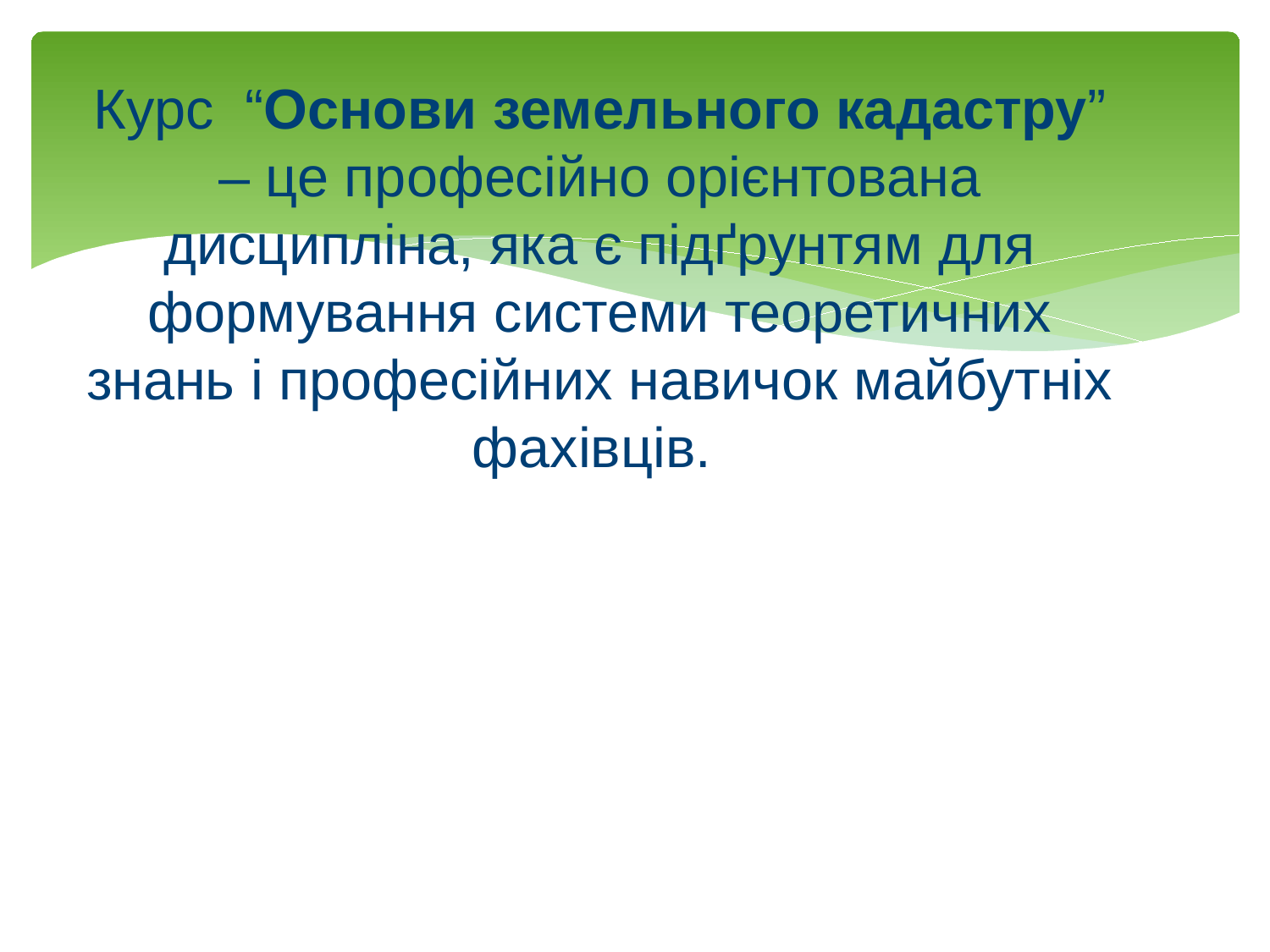

Курс  “Основи земельного кадастру” – це професійно орієнтована дисципліна, яка є підґрунтям для формування системи теоретичних знань і професійних навичок майбутніх фахівців.